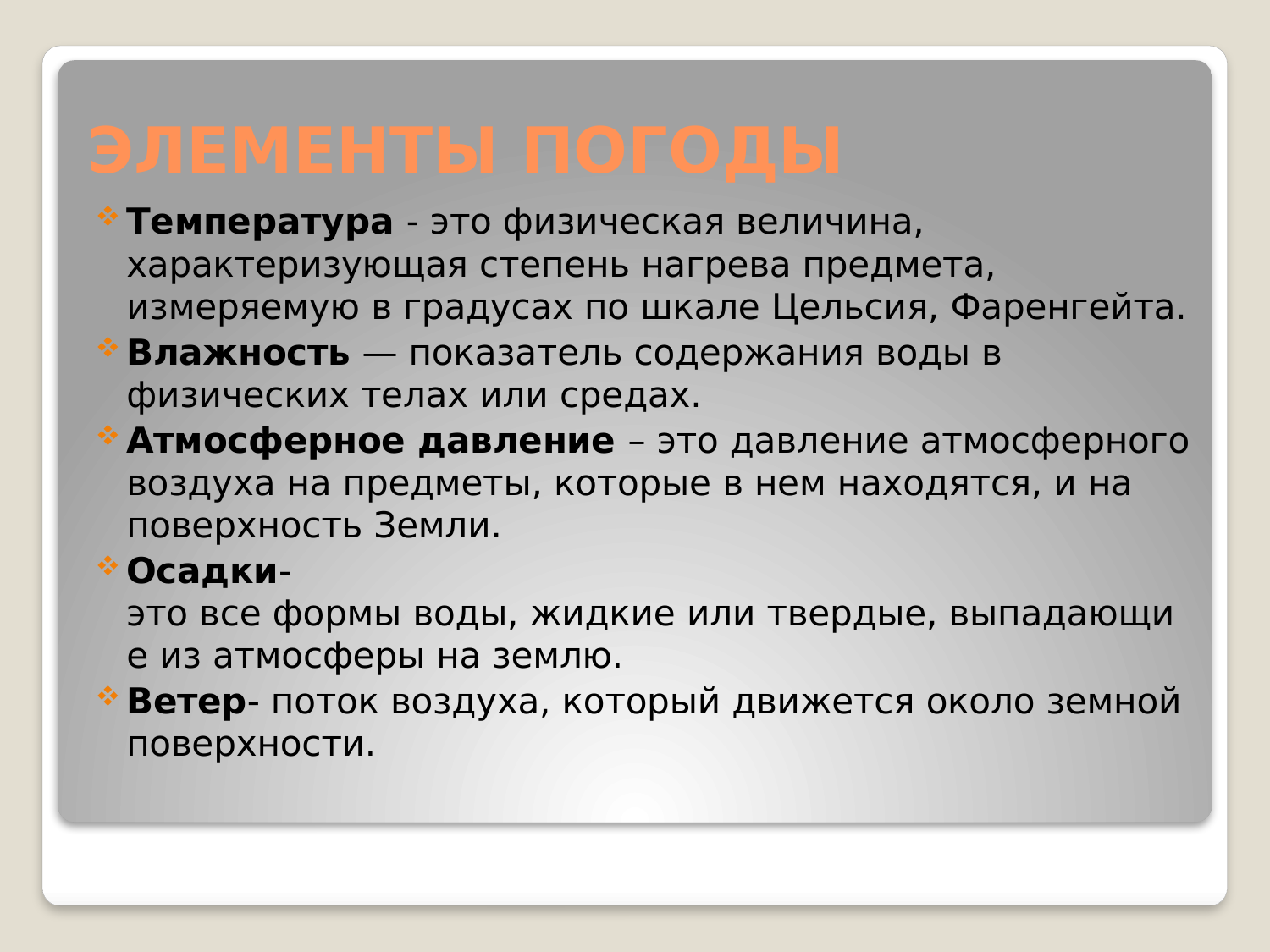

# ЭЛЕМЕНТЫ ПОГОДЫ
Температура - это физическая величина, характеризующая степень нагрева предмета, измеряемую в градусах по шкале Цельсия, Фаренгейта.
Влажность — показатель содержания воды в физических телах или средах.
Атмосферное давление – это давление атмосферного воздуха на предметы, которые в нем находятся, и на поверхность Земли.
Осадки- это все формы воды, жидкие или твердые, выпадающие из атмосферы на землю.
Ветер- поток воздуха, который движется около земной поверхности.